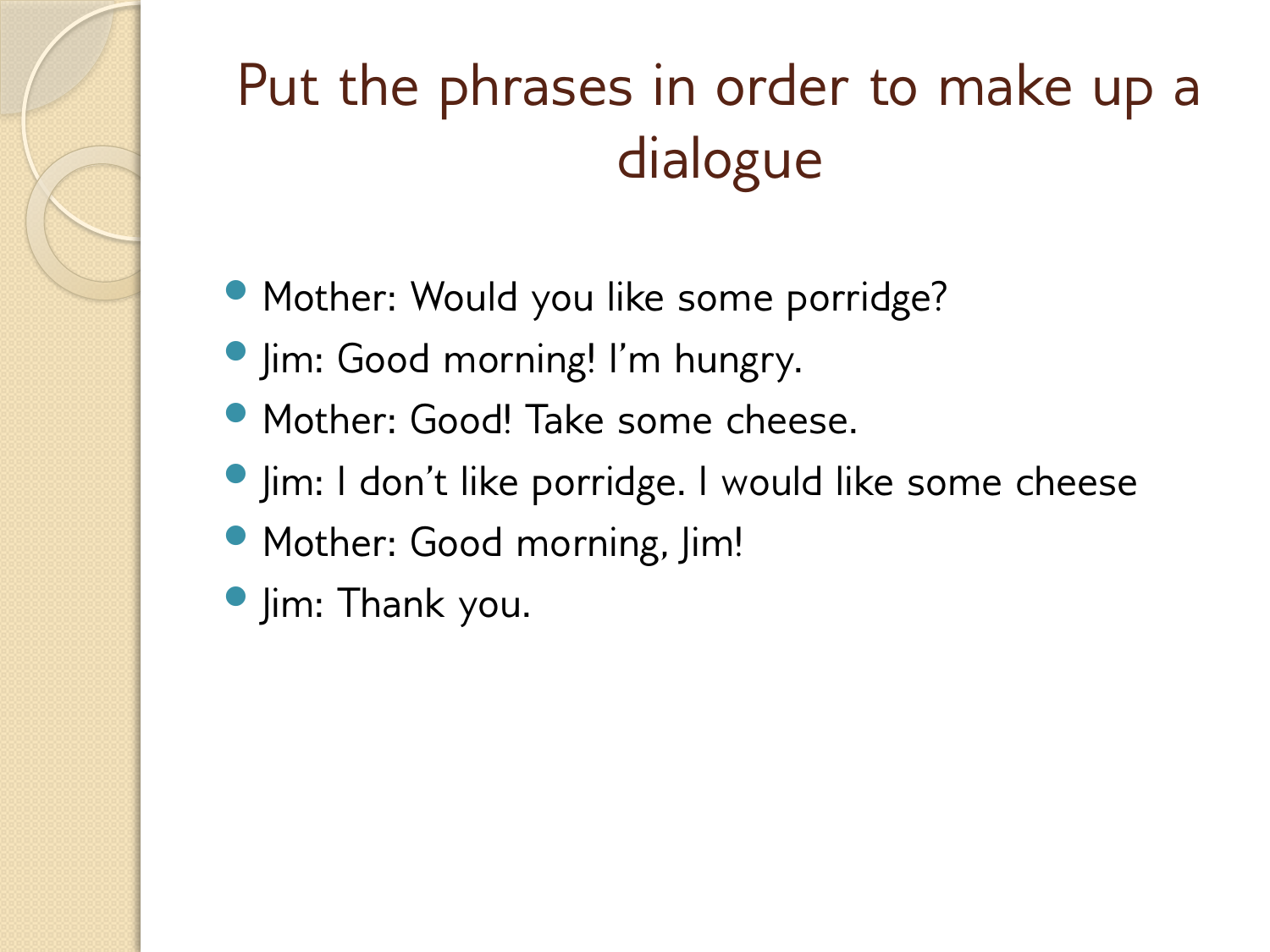

# Put the phrases in order to make up a dialogue

Mother: Would you like some porridge?
Jim: Good morning! I’m hungry.
Mother: Good! Take some cheese.
Jim: I don’t like porridge. I would like some cheese
Mother: Good morning, Jim!
Jim: Thank you.